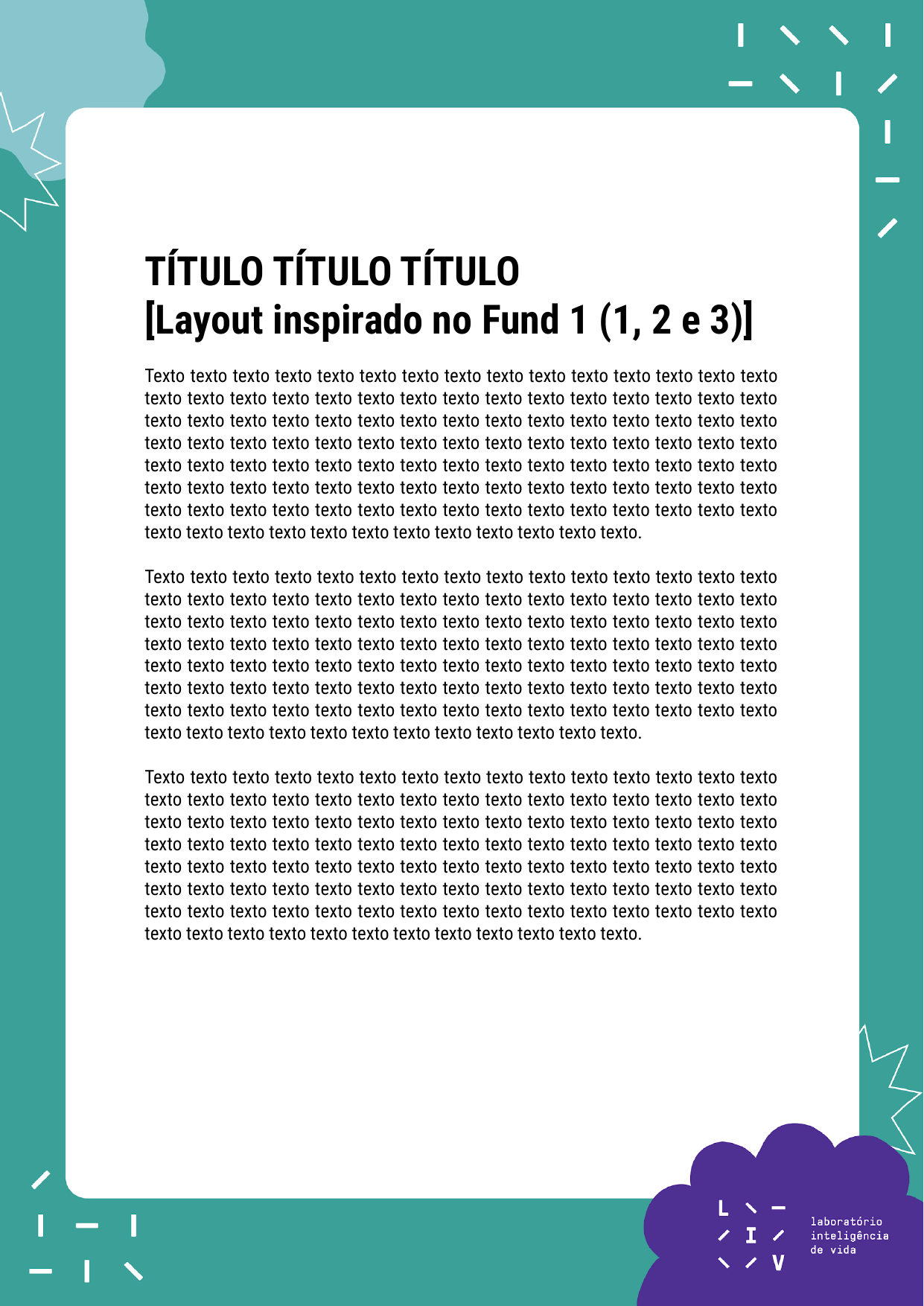

TÍTULO TÍTULO TÍTULO
[Layout inspirado no Fund 1 (1, 2 e 3)]

Texto texto texto texto texto texto texto texto texto texto texto texto texto texto texto texto texto texto texto texto texto texto texto texto texto texto texto texto texto texto texto texto texto texto texto texto texto texto texto texto texto texto texto texto texto texto texto texto texto texto texto texto texto texto texto texto texto texto texto texto texto texto texto texto texto texto texto texto texto texto texto texto texto texto texto texto texto texto texto texto texto texto texto texto texto texto texto texto texto texto texto texto texto texto texto texto texto texto texto texto texto texto texto texto texto texto texto texto texto texto texto texto texto texto texto texto texto.

Texto texto texto texto texto texto texto texto texto texto texto texto texto texto texto texto texto texto texto texto texto texto texto texto texto texto texto texto texto texto texto texto texto texto texto texto texto texto texto texto texto texto texto texto texto texto texto texto texto texto texto texto texto texto texto texto texto texto texto texto texto texto texto texto texto texto texto texto texto texto texto texto texto texto texto texto texto texto texto texto texto texto texto texto texto texto texto texto texto texto texto texto texto texto texto texto texto texto texto texto texto texto texto texto texto texto texto texto texto texto texto texto texto texto texto texto texto.

Texto texto texto texto texto texto texto texto texto texto texto texto texto texto texto texto texto texto texto texto texto texto texto texto texto texto texto texto texto texto texto texto texto texto texto texto texto texto texto texto texto texto texto texto texto texto texto texto texto texto texto texto texto texto texto texto texto texto texto texto texto texto texto texto texto texto texto texto texto texto texto texto texto texto texto texto texto texto texto texto texto texto texto texto texto texto texto texto texto texto texto texto texto texto texto texto texto texto texto texto texto texto texto texto texto texto texto texto texto texto texto texto texto texto texto texto texto.